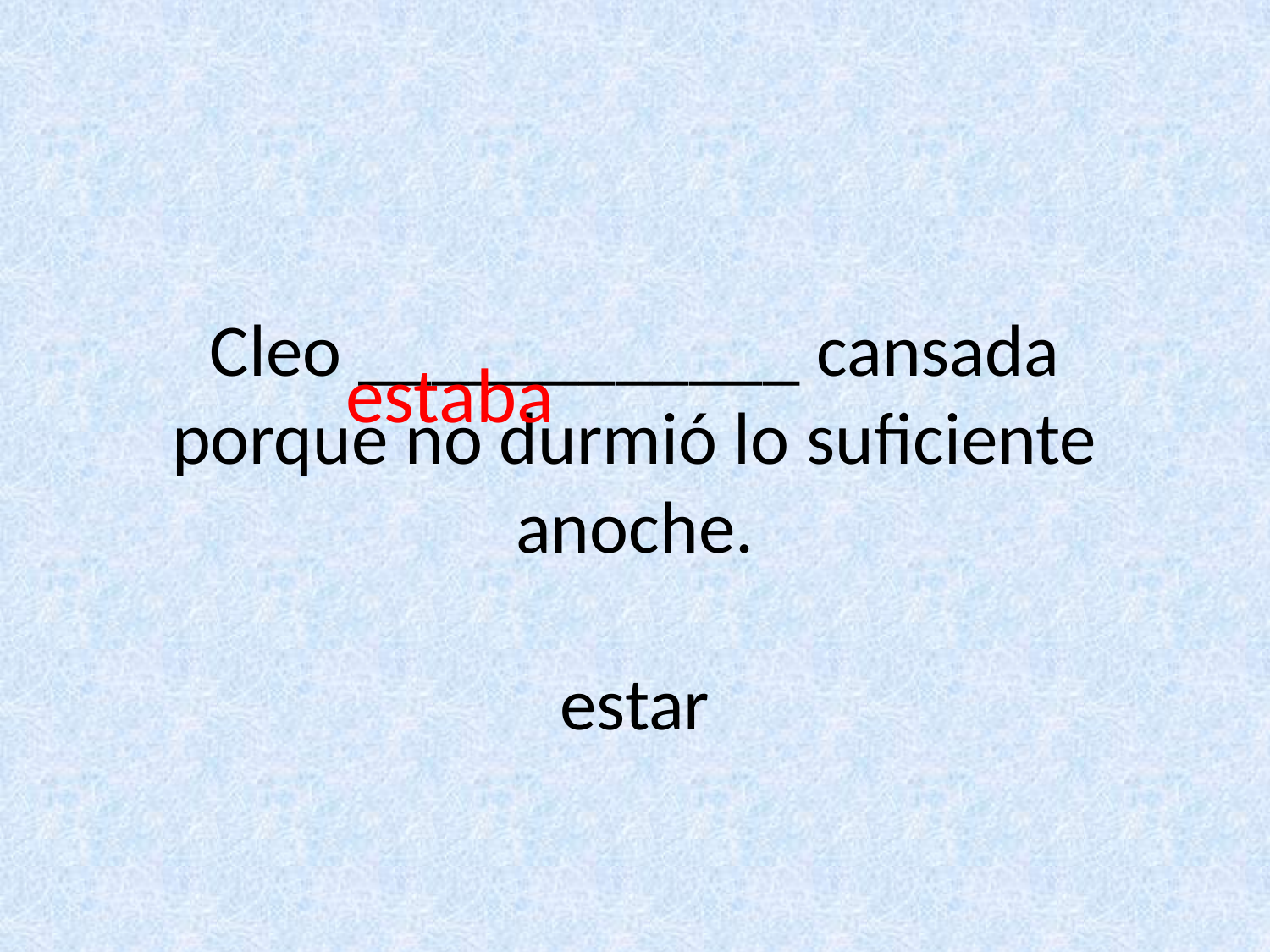

# Cleo ____________ cansada porque no durmió lo suficiente anoche. estar
estaba